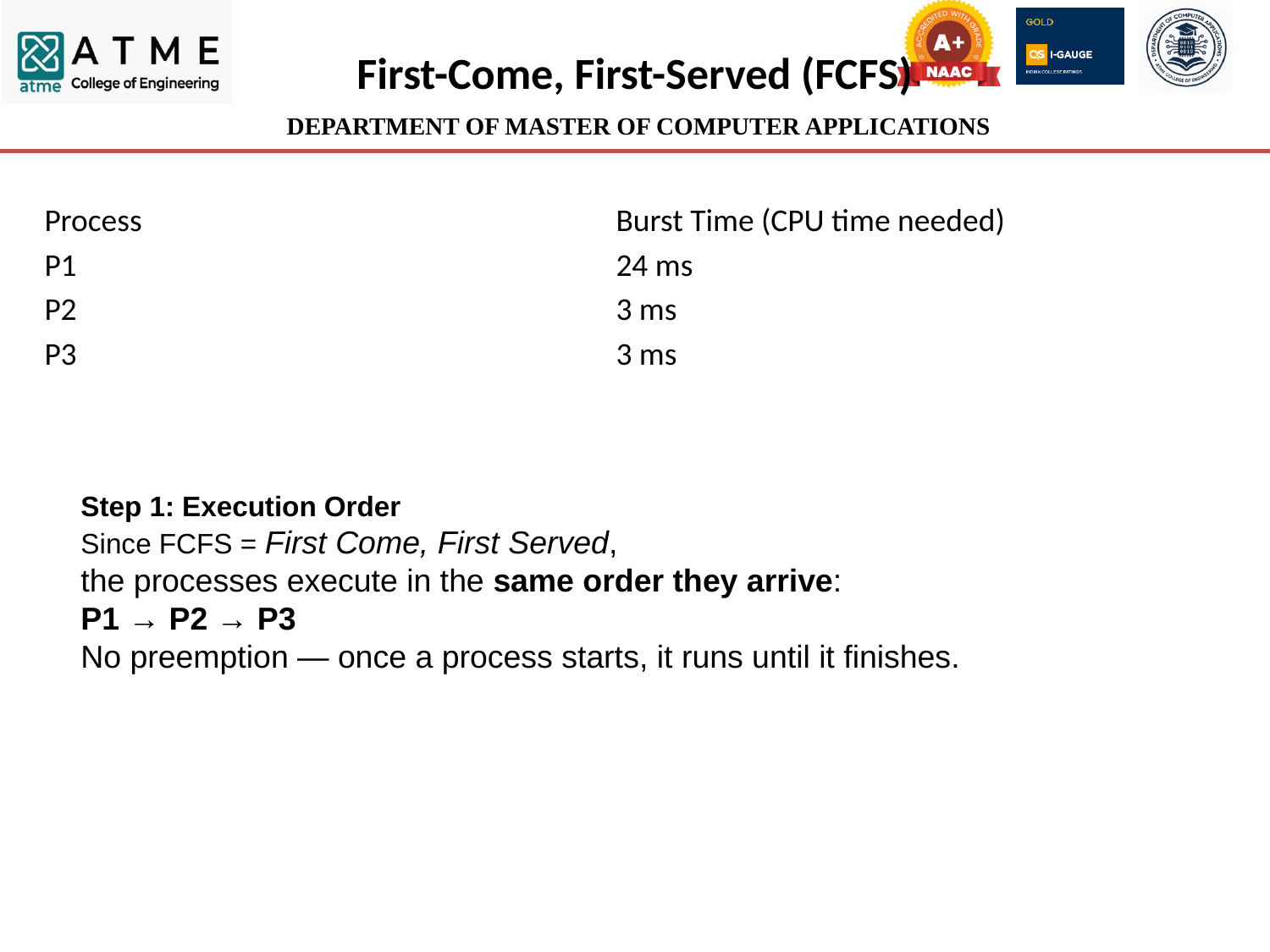

# First-Come, First-Served (FCFS)
| Process | Burst Time (CPU time needed) |
| --- | --- |
| P1 | 24 ms |
| P2 | 3 ms |
| P3 | 3 ms |
Step 1: Execution Order
Since FCFS = First Come, First Served,
the processes execute in the same order they arrive:
P1 → P2 → P3
No preemption — once a process starts, it runs until it finishes.